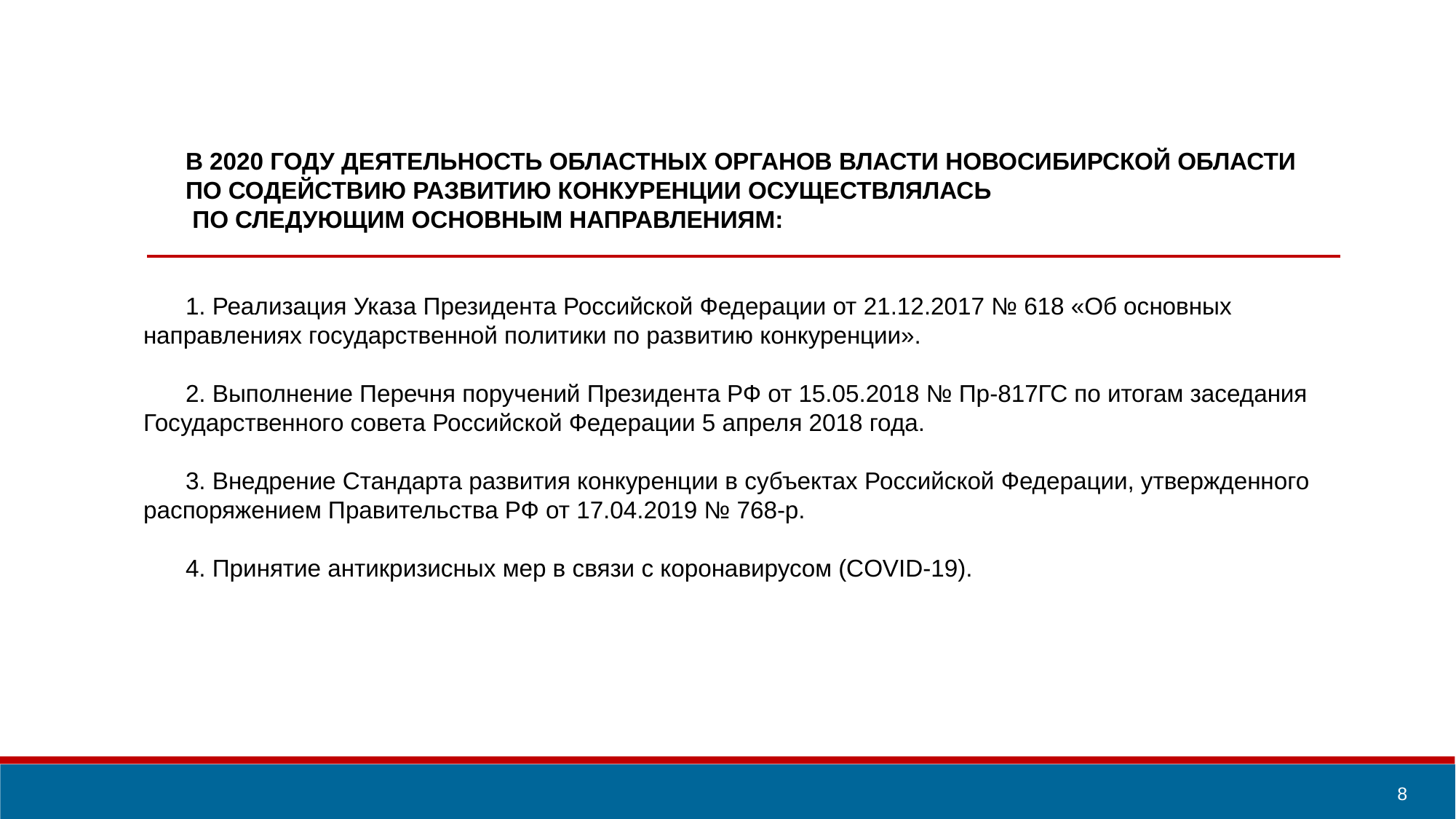

В 2020 ГОДУ ДЕЯТЕЛЬНОСТЬ ОБЛАСТНЫХ ОРГАНОВ ВЛАСТИ НОВОСИБИРСКОЙ ОБЛАСТИ
ПО СОДЕЙСТВИЮ РАЗВИТИЮ КОНКУРЕНЦИИ ОСУЩЕСТВЛЯЛАСЬ
 ПО СЛЕДУЮЩИМ ОСНОВНЫМ НАПРАВЛЕНИЯМ:

1. Реализация Указа Президента Российской Федерации от 21.12.2017 № 618 «Об основных направлениях государственной политики по развитию конкуренции».

2. Выполнение Перечня поручений Президента РФ от 15.05.2018 № Пр-817ГС по итогам заседания Государственного совета Российской Федерации 5 апреля 2018 года.

3. Внедрение Стандарта развития конкуренции в субъектах Российской Федерации, утвержденного распоряжением Правительства РФ от 17.04.2019 № 768-р.

4. Принятие антикризисных мер в связи с коронавирусом (COVID-19).

8